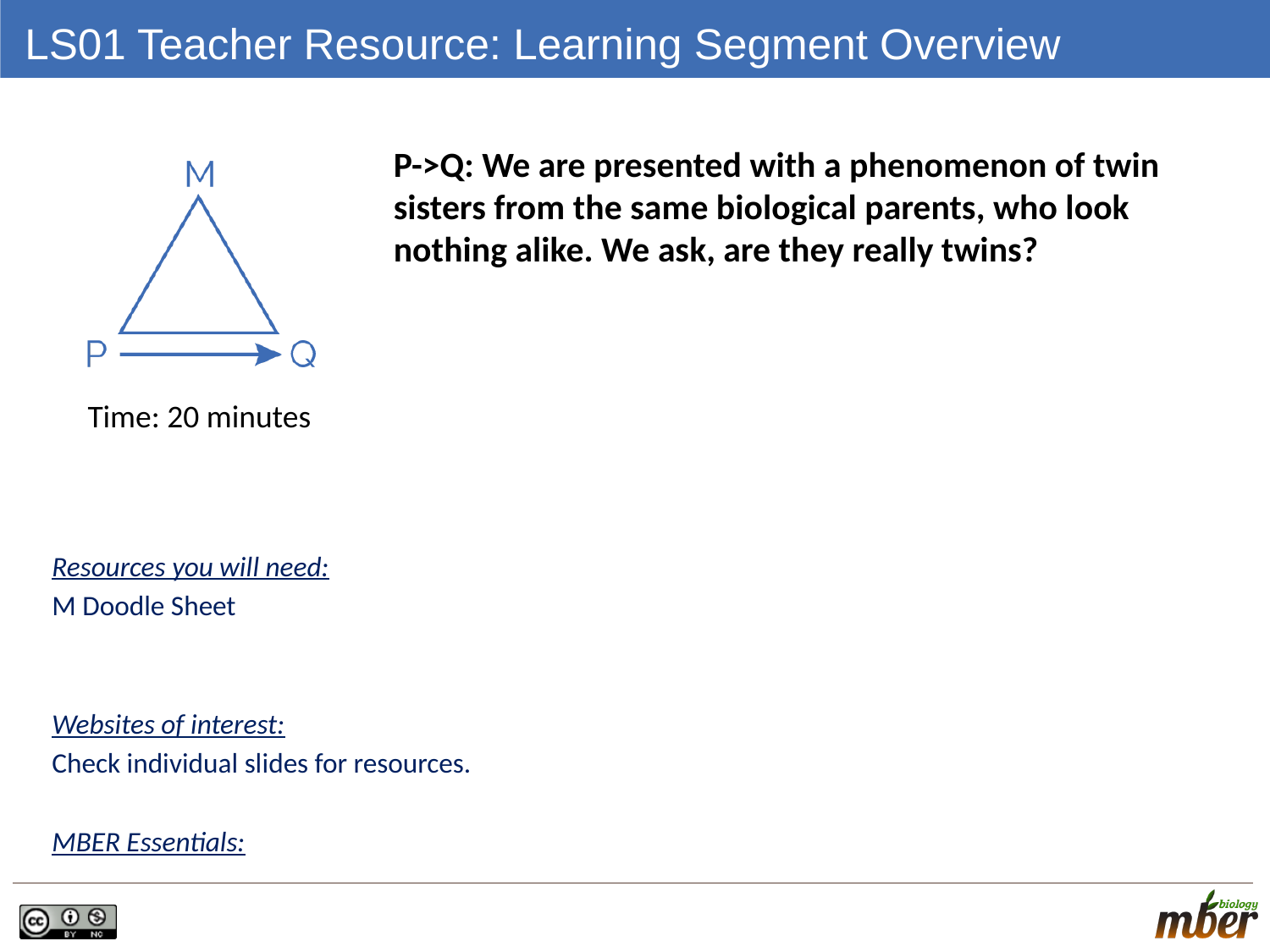

# LS01 Teacher Resource: Learning Segment Overview
P->Q: We are presented with a phenomenon of twin sisters from the same biological parents, who look nothing alike. We ask, are they really twins?

Time: 20 minutes
Resources you will need:
M Doodle Sheet

Websites of interest:
Check individual slides for resources.

MBER Essentials: